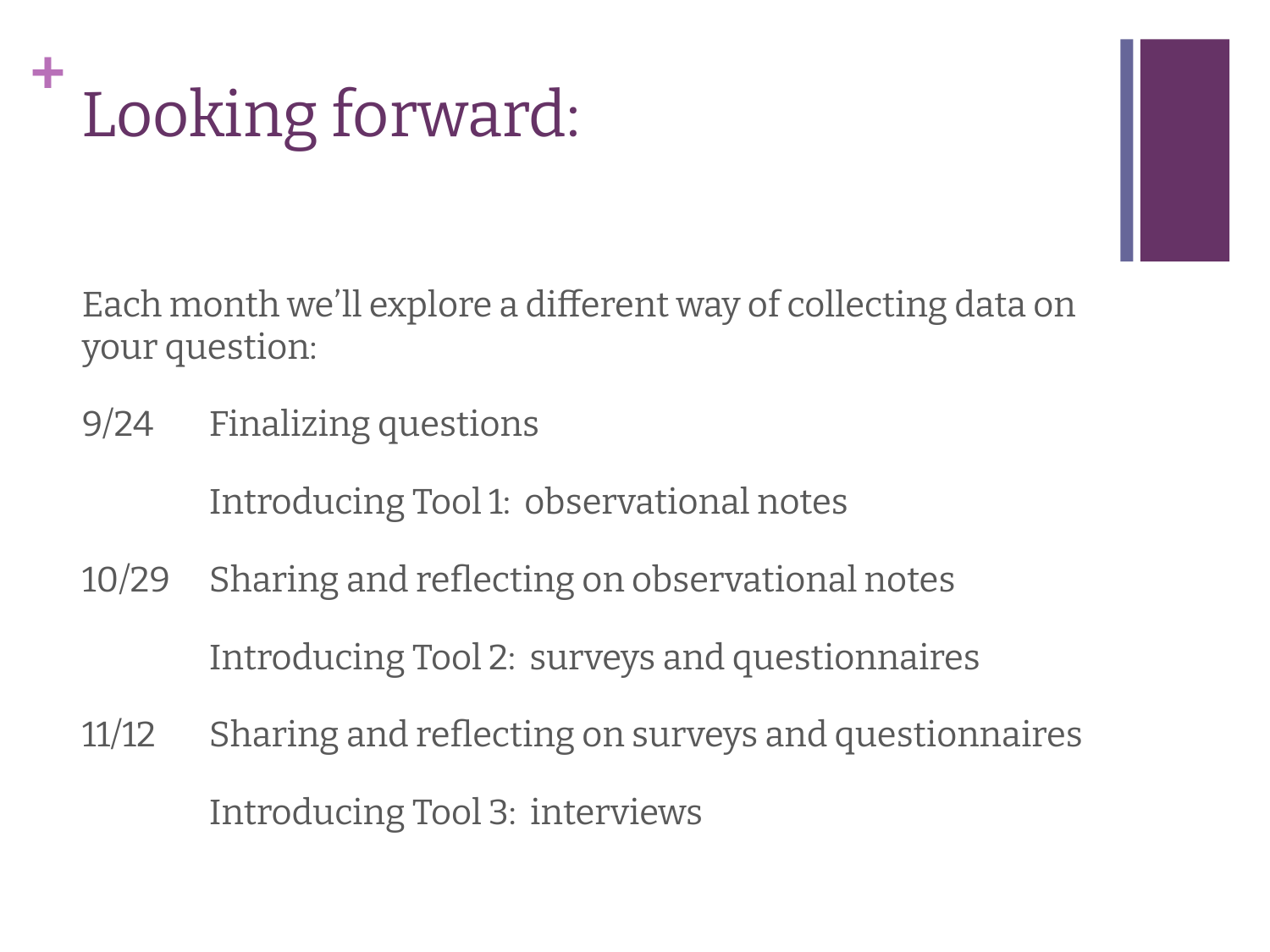

# Looking forward:
Each month we’ll explore a different way of collecting data on your question:
9/24	Finalizing questions
	Introducing Tool 1:  observational notes
10/29	Sharing and reflecting on observational notes
	Introducing Tool 2:  surveys and questionnaires
11/12	Sharing and reflecting on surveys and questionnaires
	Introducing Tool 3:  interviews